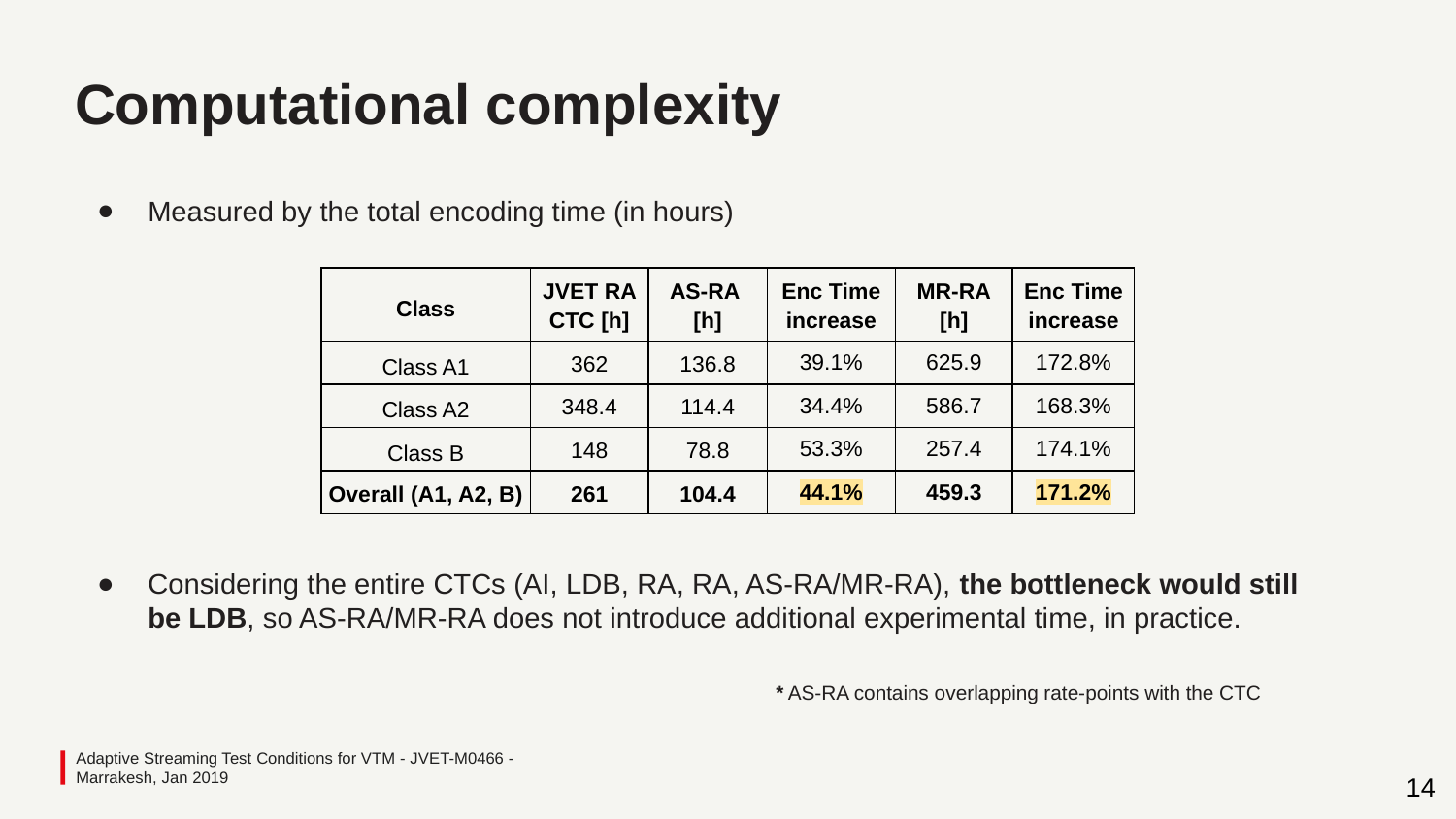

Computational complexity
Measured by the total encoding time (in hours)

Considering the entire CTCs (AI, LDB, RA, RA, AS-RA/MR-RA), the bottleneck would still be LDB, so AS-RA/MR-RA does not introduce additional experimental time, in practice.
| Class | JVET RA CTC [h] | AS-RA [h] | Enc Time increase | MR-RA [h] | Enc Time increase |
| --- | --- | --- | --- | --- | --- |
| Class A1 | 362 | 136.8 | 39.1% | 625.9 | 172.8% |
| Class A2 | 348.4 | 114.4 | 34.4% | 586.7 | 168.3% |
| Class B | 148 | 78.8 | 53.3% | 257.4 | 174.1% |
| Overall (A1, A2, B) | 261 | 104.4 | 44.1% | 459.3 | 171.2% |
* AS-RA contains overlapping rate-points with the CTC

Adaptive Streaming Test Conditions for VTM - JVET-M0466 - Marrakesh, Jan 2019
14